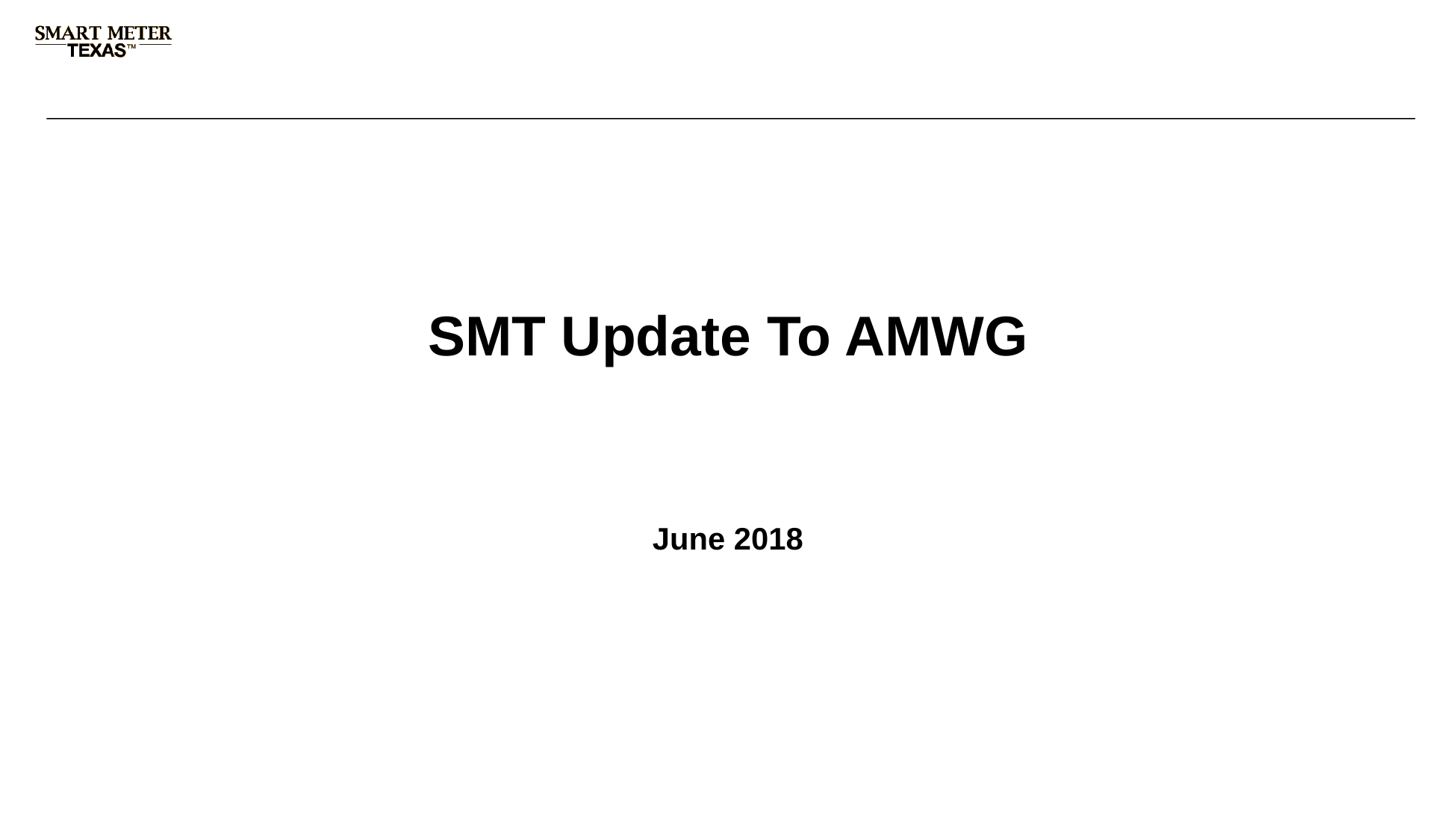

# SMT Update To AMWG
June 2018